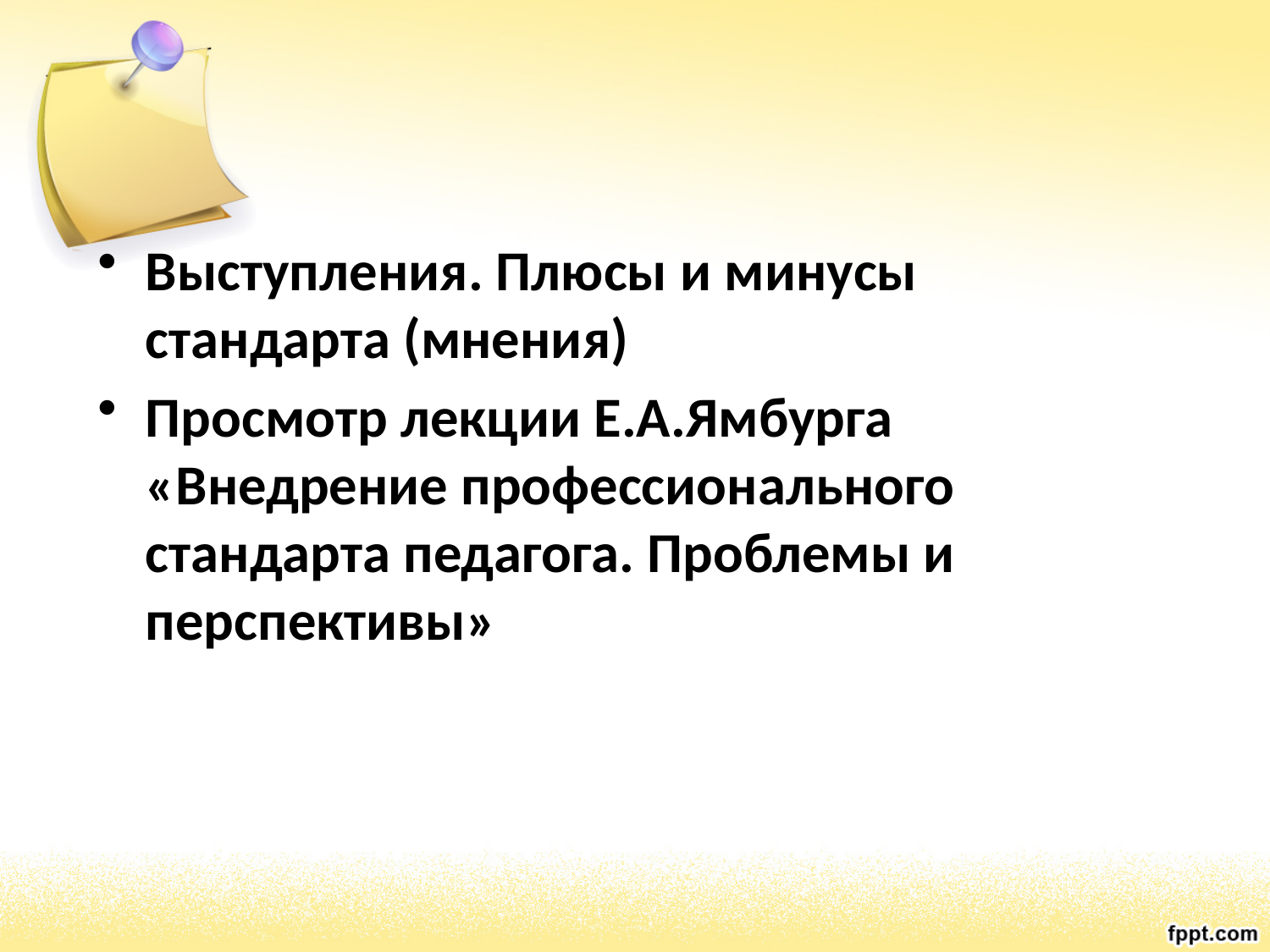

#

Выступления. Плюсы и минусы стандарта (мнения)
Просмотр лекции Е.А.Ямбурга «Внедрение профессионального стандарта педагога. Проблемы и перспективы»